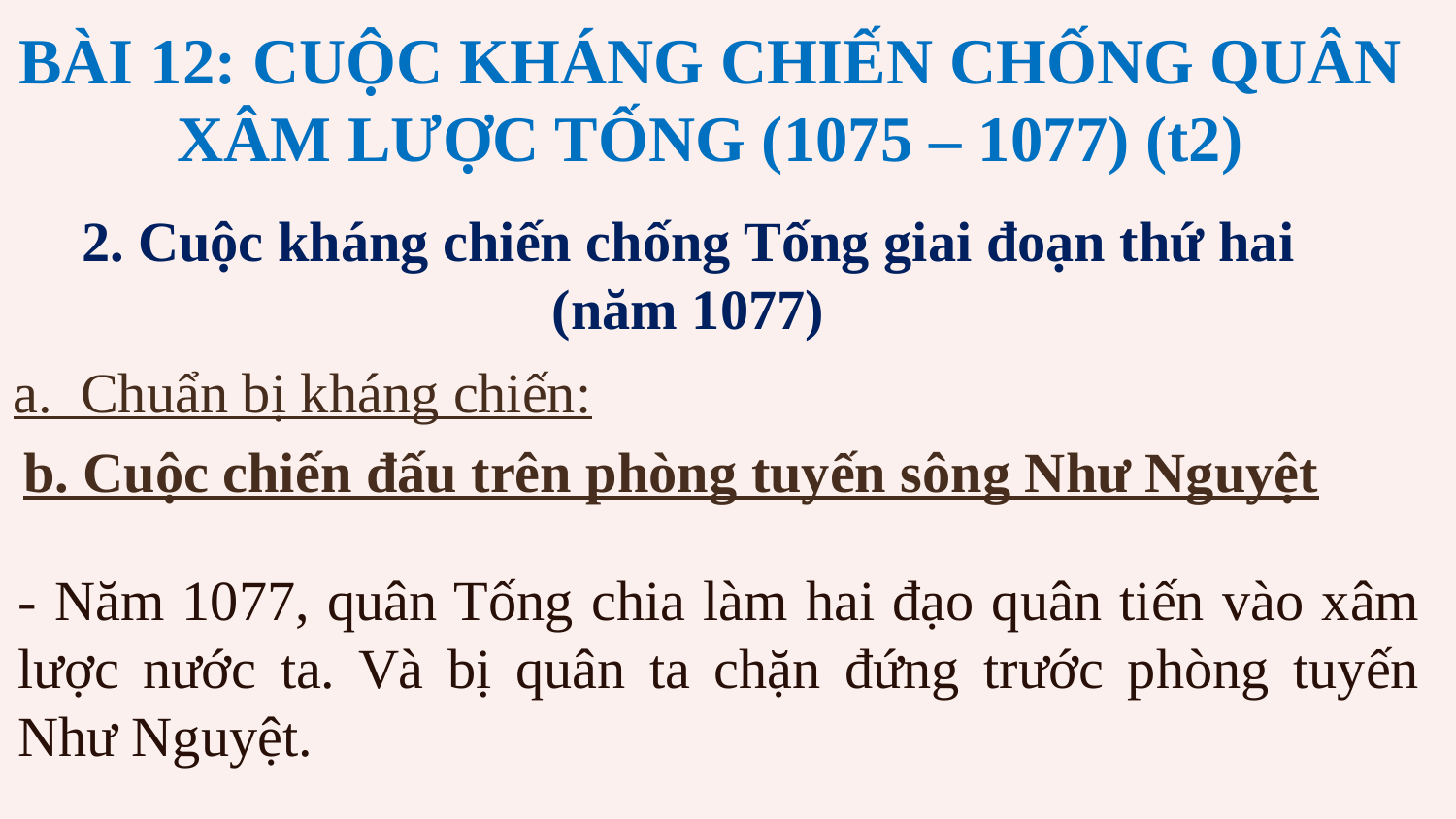

BÀI 12: CUỘC KHÁNG CHIẾN CHỐNG QUÂN XÂM LƯỢC TỐNG (1075 – 1077) (t2)
2. Cuộc kháng chiến chống Tống giai đoạn thứ hai (năm 1077)
a.  Chuẩn bị kháng chiến:
b. Cuộc chiến đấu trên phòng tuyến sông Như Nguyệt
- Năm 1077, quân Tống chia làm hai đạo quân tiến vào xâm lược nước ta. Và bị quân ta chặn đứng trước phòng tuyến Như Nguyệt.